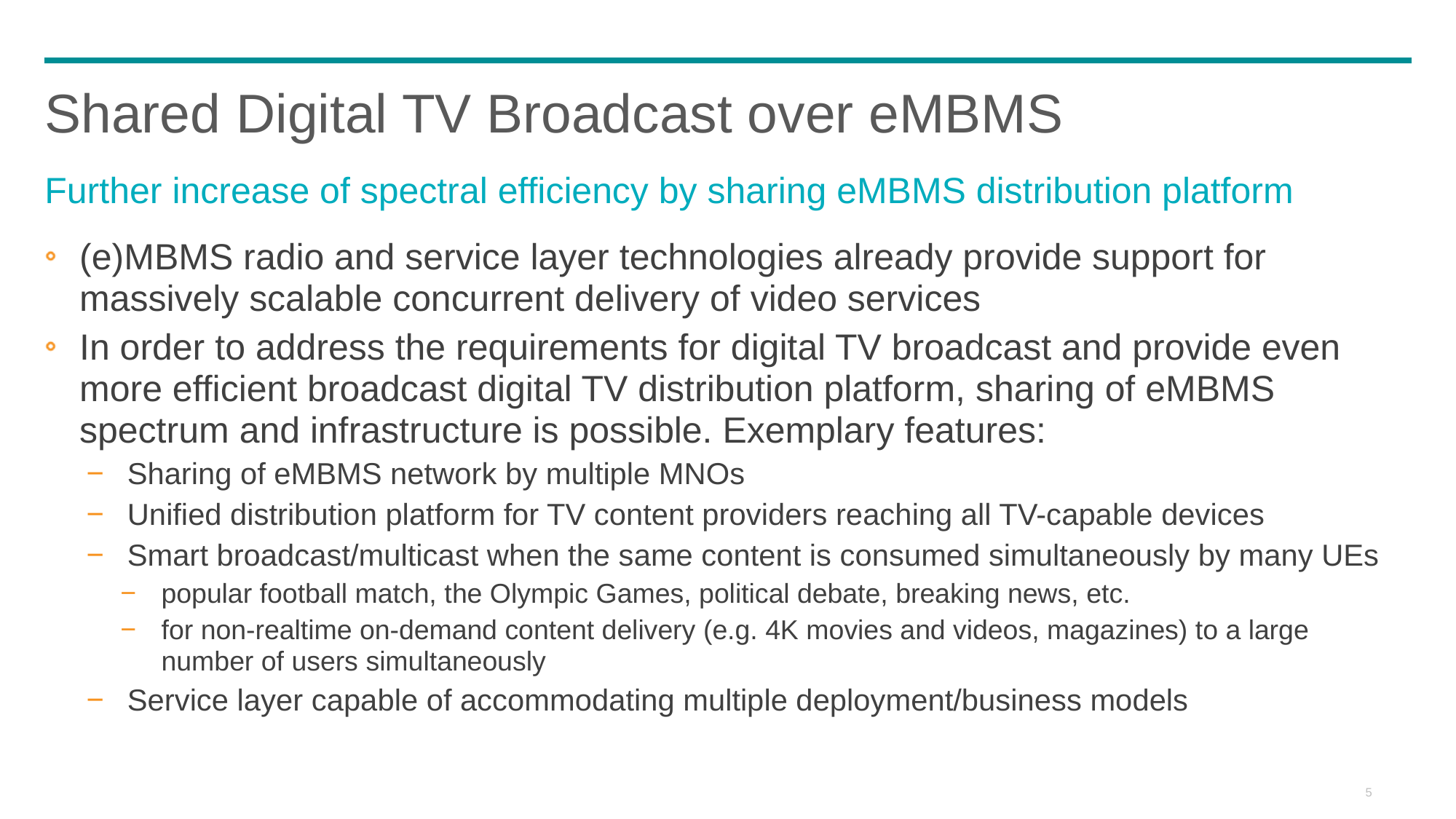

# Shared Digital TV Broadcast over eMBMS
Further increase of spectral efficiency by sharing eMBMS distribution platform
(e)MBMS radio and service layer technologies already provide support for massively scalable concurrent delivery of video services
In order to address the requirements for digital TV broadcast and provide even more efficient broadcast digital TV distribution platform, sharing of eMBMS spectrum and infrastructure is possible. Exemplary features:
Sharing of eMBMS network by multiple MNOs
Unified distribution platform for TV content providers reaching all TV-capable devices
Smart broadcast/multicast when the same content is consumed simultaneously by many UEs
popular football match, the Olympic Games, political debate, breaking news, etc.
for non-realtime on-demand content delivery (e.g. 4K movies and videos, magazines) to a large number of users simultaneously
Service layer capable of accommodating multiple deployment/business models